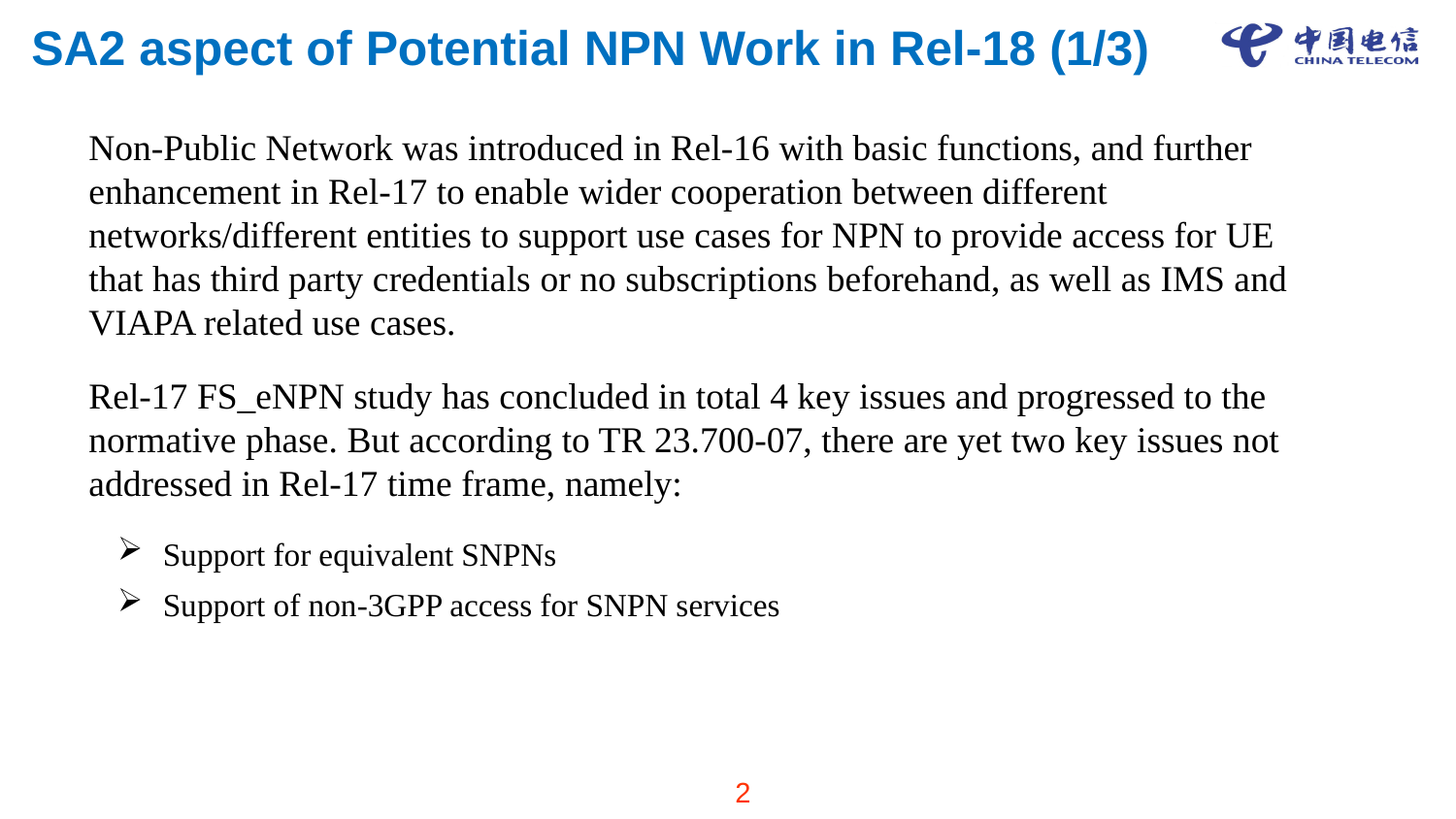

# SA2 aspect of Potential NPN Work in Rel-18 (1/3)
Non-Public Network was introduced in Rel-16 with basic functions, and further enhancement in Rel-17 to enable wider cooperation between different networks/different entities to support use cases for NPN to provide access for UE that has third party credentials or no subscriptions beforehand, as well as IMS and VIAPA related use cases.
Rel-17 FS_eNPN study has concluded in total 4 key issues and progressed to the normative phase. But according to TR 23.700-07, there are yet two key issues not addressed in Rel-17 time frame, namely:
Support for equivalent SNPNs
Support of non-3GPP access for SNPN services
2